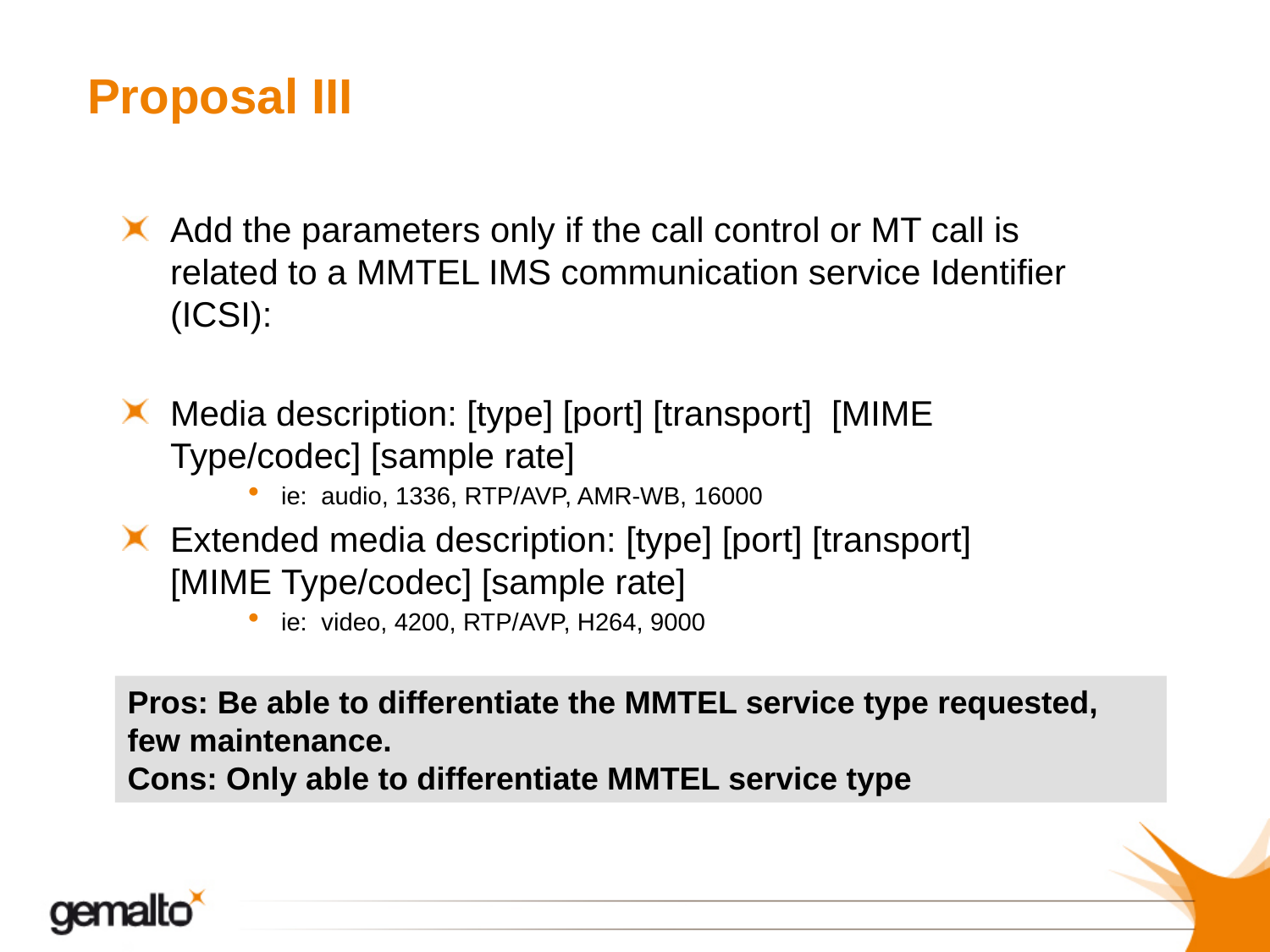

# Proposal III
Add the parameters only if the call control or MT call is related to a MMTEL IMS communication service Identifier (ICSI):

Media description: [type] [port] [transport]  [MIME Type/codec] [sample rate]
ie:  audio, 1336, RTP/AVP, AMR-WB, 16000
Extended media description: [type] [port] [transport] [MIME Type/codec] [sample rate]
ie:  video, 4200, RTP/AVP, H264, 9000

Pros: Be able to differentiate the MMTEL service type requested, few maintenance.
Cons: Only able to differentiate MMTEL service type